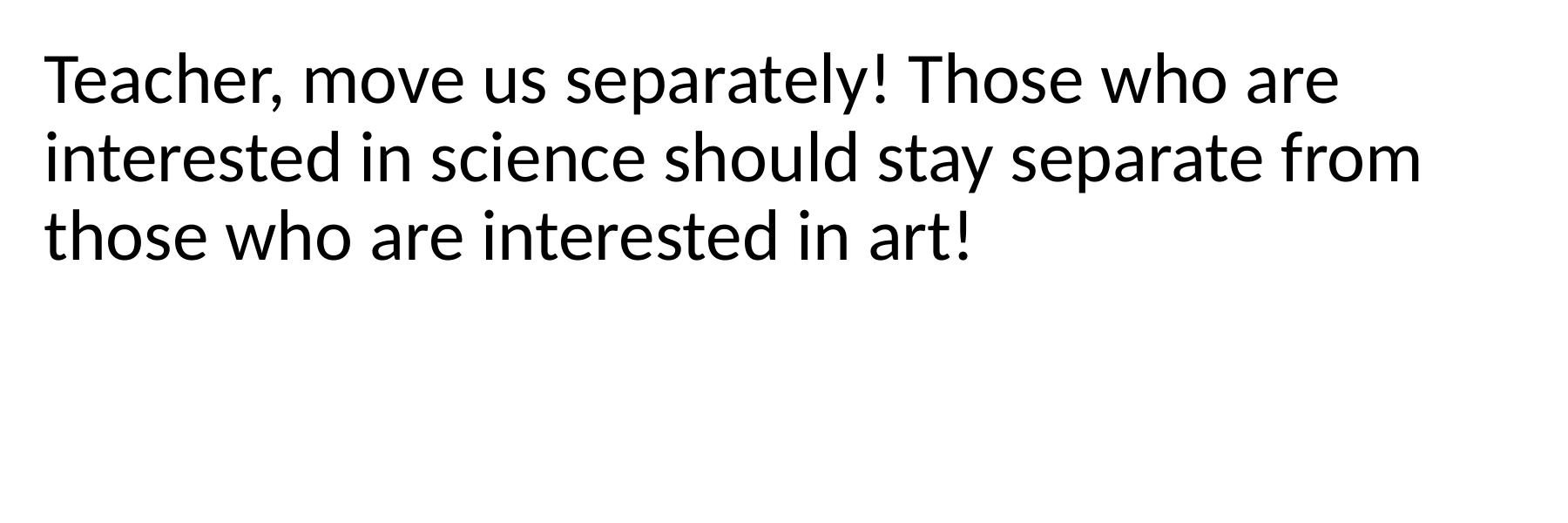

Teacher, move us separately! Those who are interested in science should stay separate from those who are interested in art!